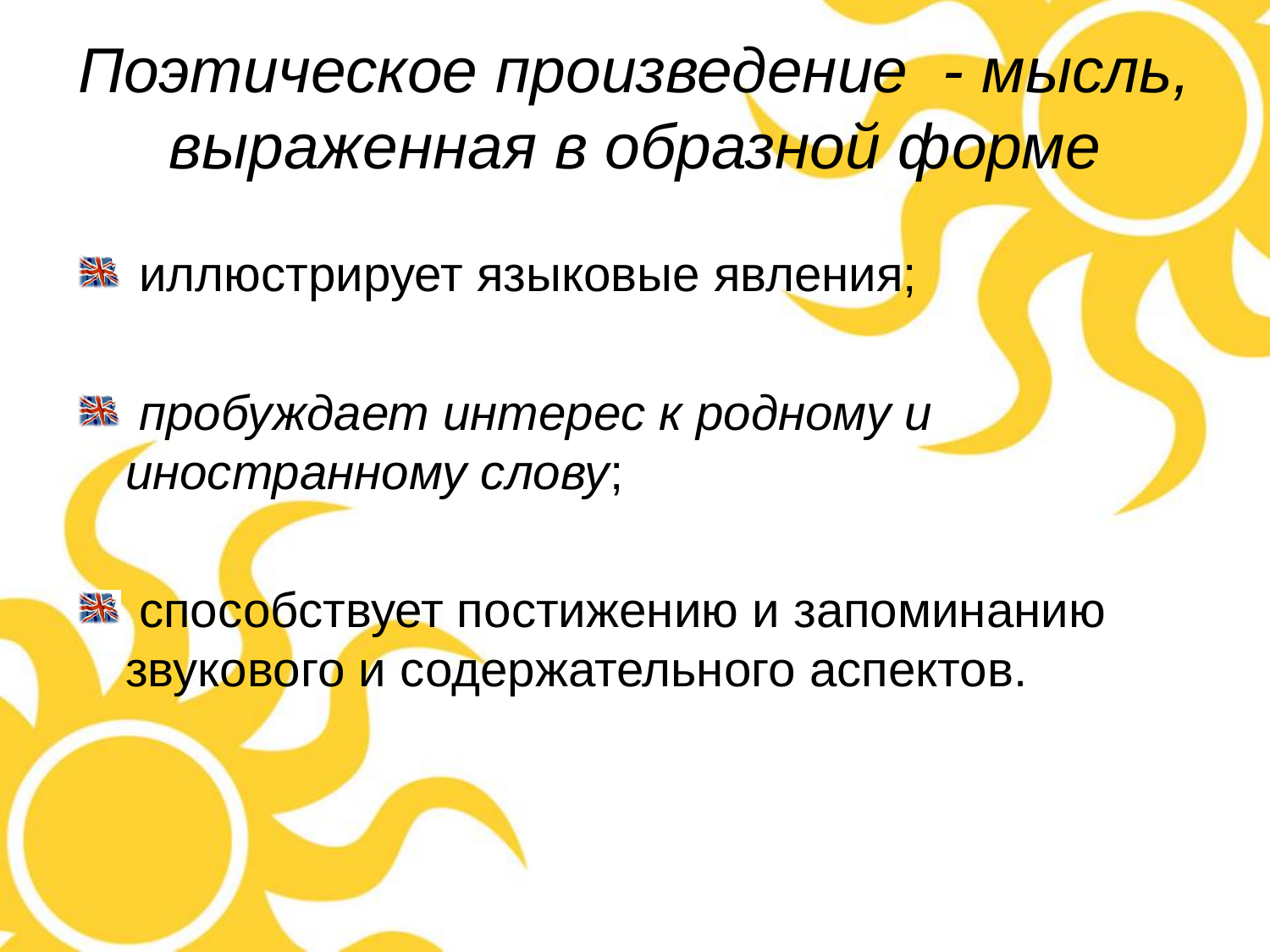

# Поэтическое произведение  - мысль, выраженная в образной форме
 иллюстрирует языковые явления;

 пробуждает интерес к родному и иностранному слову;

 способствует постижению и запоминанию звукового и содержательного аспектов.